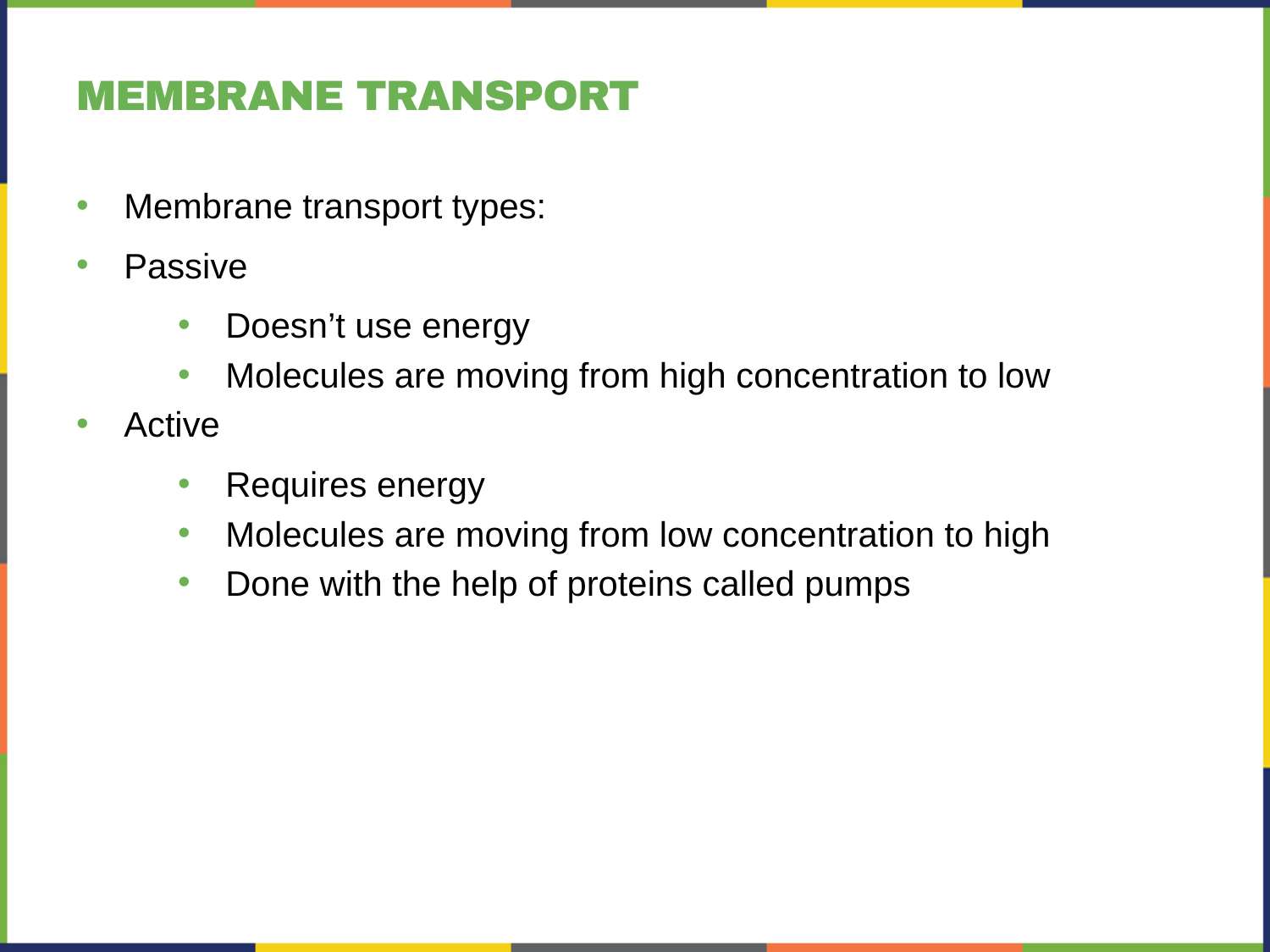

# Membrane transport
Membrane transport types:
Passive
Doesn’t use energy
Molecules are moving from high concentration to low
Active
Requires energy
Molecules are moving from low concentration to high
Done with the help of proteins called pumps